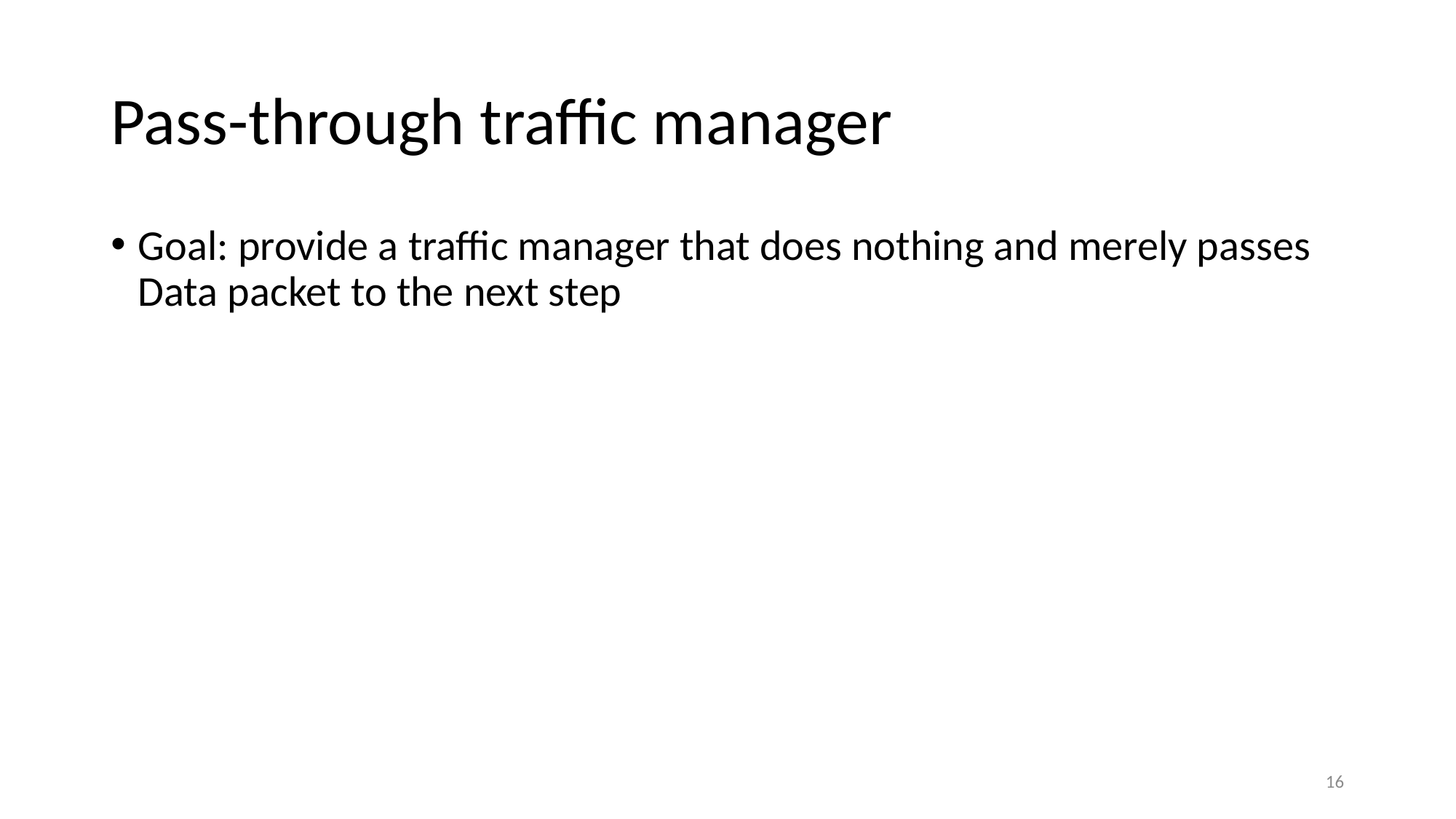

# Pass-through traffic manager
Goal: provide a traffic manager that does nothing and merely passes Data packet to the next step
16